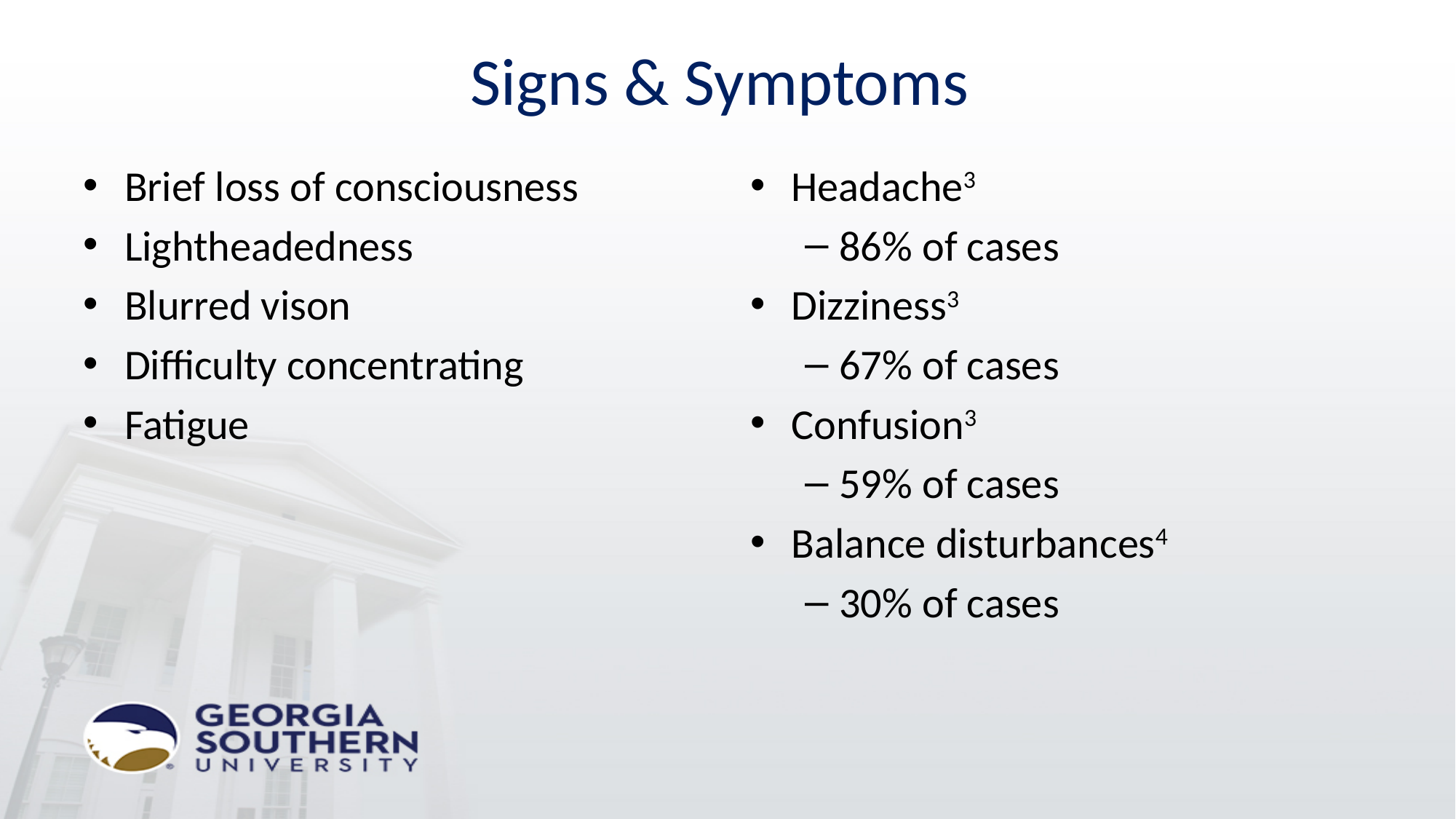

# Signs & Symptoms
Brief loss of consciousness
Lightheadedness
Blurred vison
Difficulty concentrating
Fatigue
Headache3
86% of cases
Dizziness3
67% of cases
Confusion3
59% of cases
Balance disturbances4
30% of cases